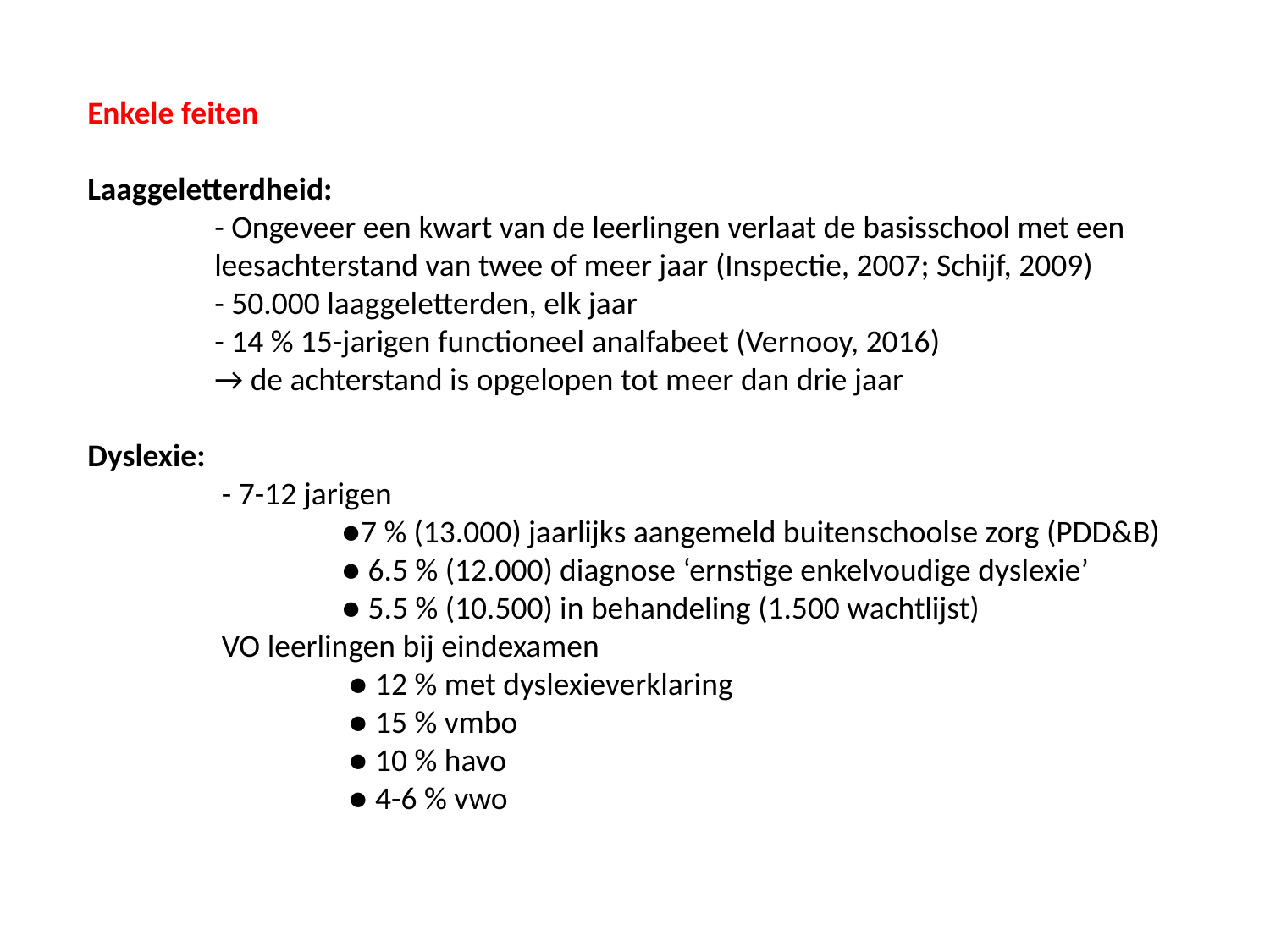

Enkele feiten
Laaggeletterdheid:
	- Ongeveer een kwart van de leerlingen verlaat de basisschool met een 	leesachterstand van twee of meer jaar (Inspectie, 2007; Schijf, 2009)
	- 50.000 laaggeletterden, elk jaar
	- 14 % 15-jarigen functioneel analfabeet (Vernooy, 2016)
	→ de achterstand is opgelopen tot meer dan drie jaar

Dyslexie:
	 - 7-12 jarigen
		●7 % (13.000) jaarlijks aangemeld buitenschoolse zorg (PDD&B)
		● 6.5 % (12.000) diagnose ‘ernstige enkelvoudige dyslexie’
		● 5.5 % (10.500) in behandeling (1.500 wachtlijst)
	 VO leerlingen bij eindexamen
		 ● 12 % met dyslexieverklaring
		 ● 15 % vmbo
		 ● 10 % havo
		 ● 4-6 % vwo